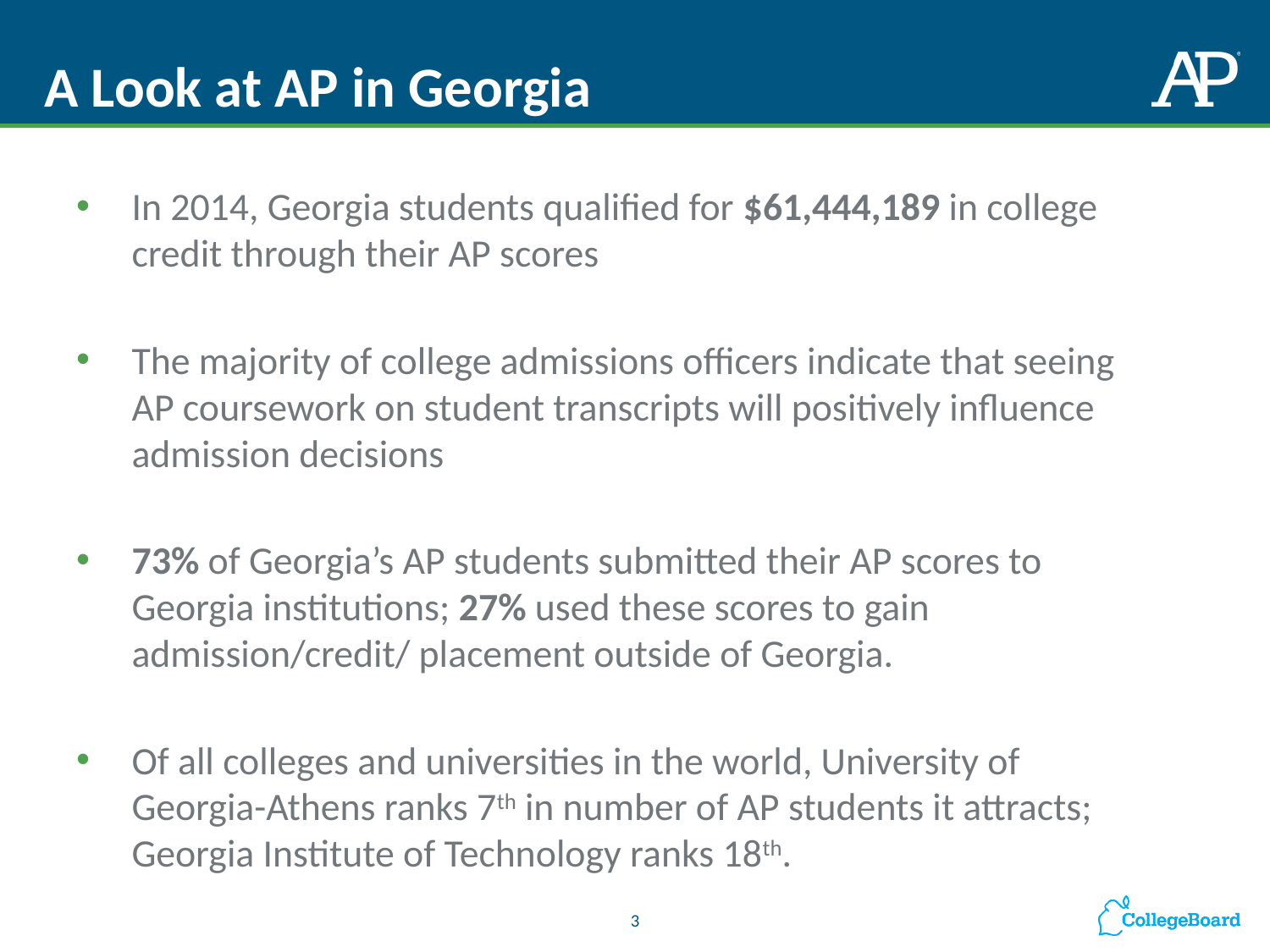

# A Look at AP in Georgia

In 2014, Georgia students qualified for $61,444,189 in college credit through their AP scores

The majority of college admissions officers indicate that seeing AP coursework on student transcripts will positively influence admission decisions

73% of Georgia’s AP students submitted their AP scores to Georgia institutions; 27% used these scores to gain admission/credit/ placement outside of Georgia.

Of all colleges and universities in the world, University of Georgia-Athens ranks 7th in number of AP students it attracts; Georgia Institute of Technology ranks 18th.

3